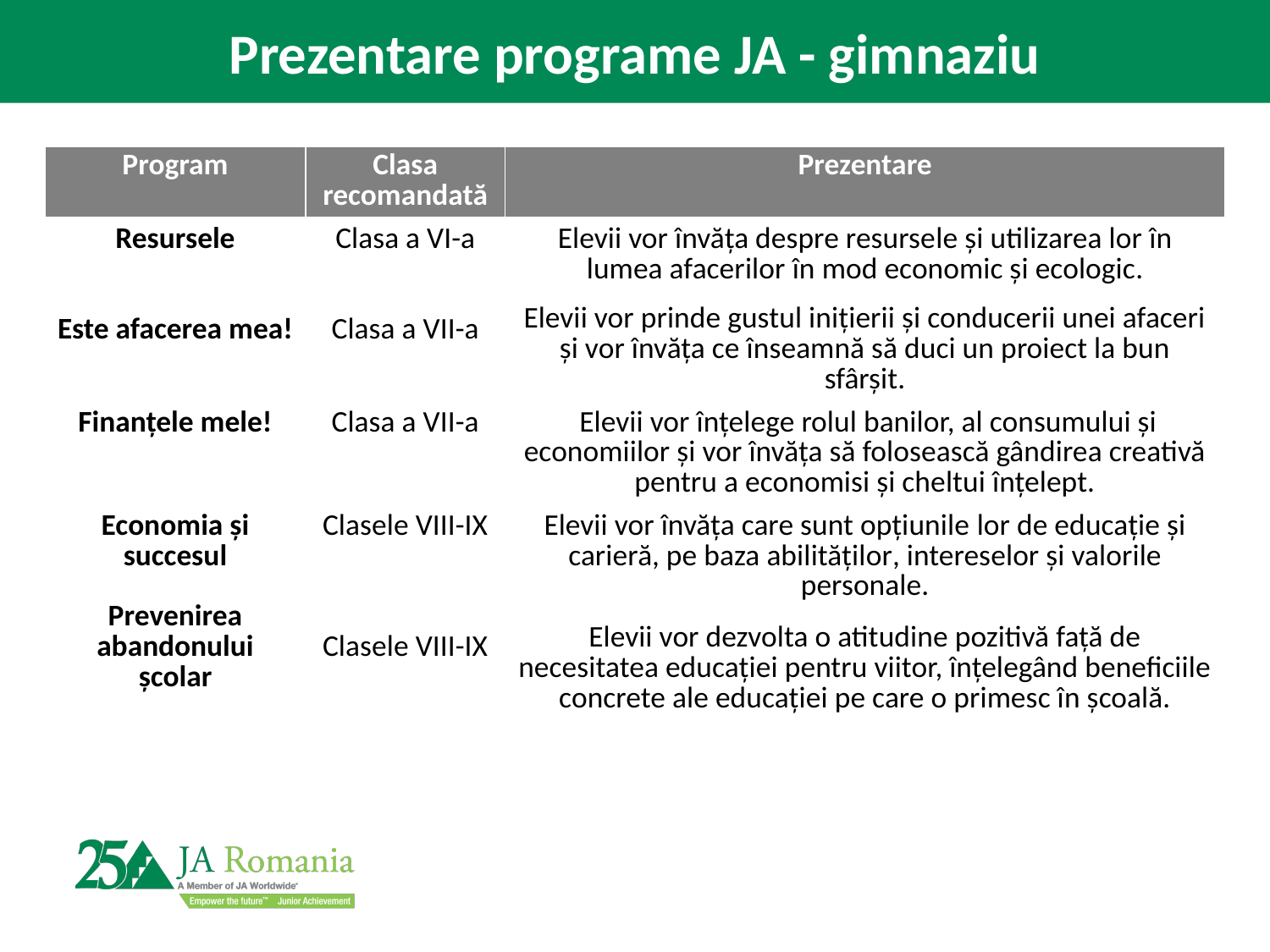

Prezentare programe JA - gimnaziu
| Program | Clasa recomandată | Prezentare |
| --- | --- | --- |
| Resursele Este afacerea mea! | Clasa a VI-a Clasa a VII-a | Elevii vor învăța despre resursele și utilizarea lor în lumea afacerilor în mod economic și ecologic. Elevii vor prinde gustul inițierii și conducerii unei afaceri și vor învăța ce înseamnă să duci un proiect la bun sfârșit. |
| Finanțele mele! | Clasa a VII-a | Elevii vor înțelege rolul banilor, al consumului și economiilor și vor învăța să folosească gândirea creativă pentru a economisi și cheltui înțelept. |
| Economia și succesul Prevenirea abandonului școlar | Clasele VIII-IX Clasele VIII-IX | Elevii vor învăța care sunt opțiunile lor de educație și carieră, pe baza abilităților, intereselor și valorile personale. Elevii vor dezvolta o atitudine pozitivă față de necesitatea educației pentru viitor, înțelegând beneficiile concrete ale educației pe care o primesc în școală. |